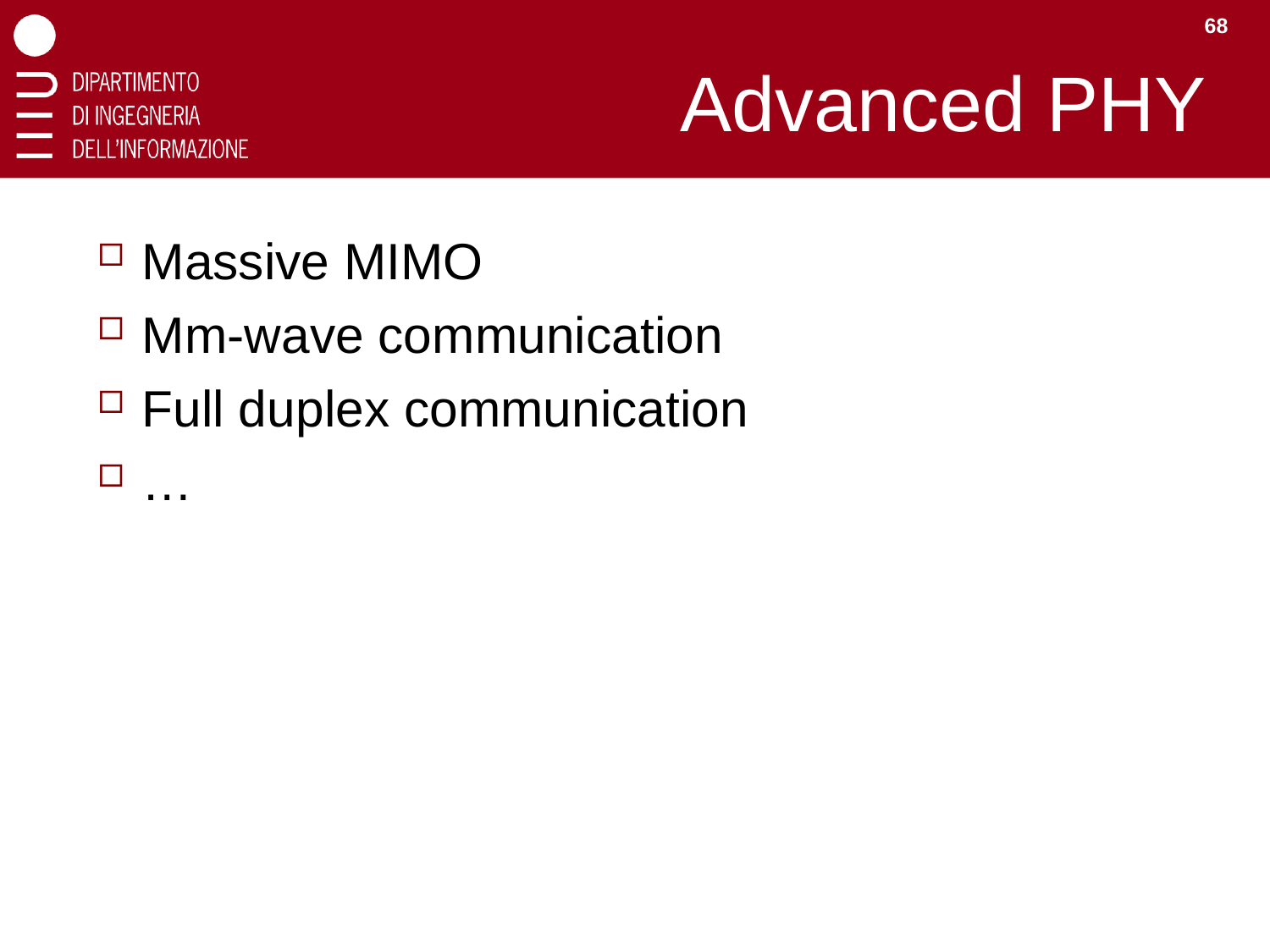

68
# Advanced PHY
Massive MIMO
Mm-wave communication
Full duplex communication
…